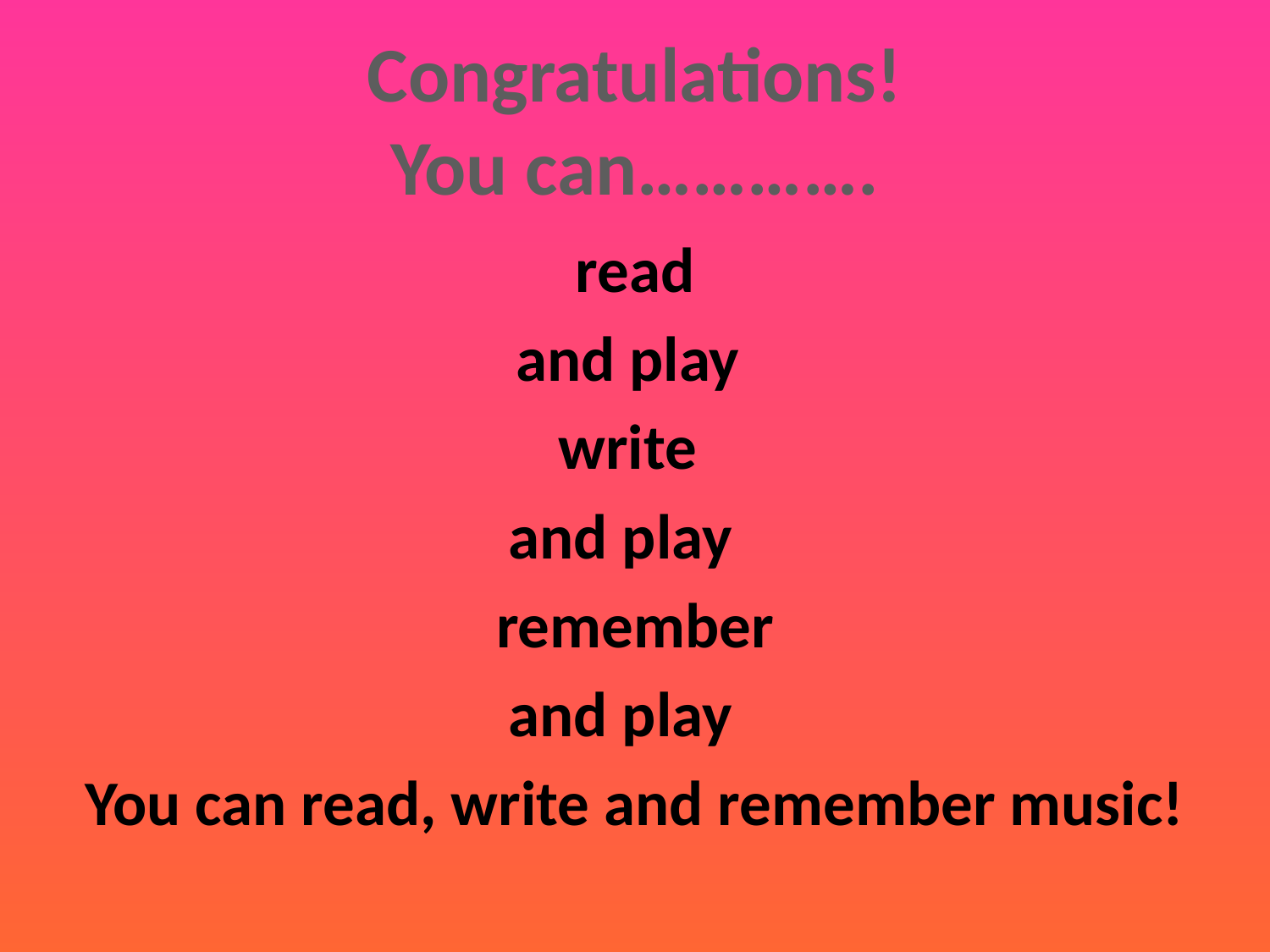

# Congratulations! You can………….
read
and play
write
and play
remember
and play
You can read, write and remember music!